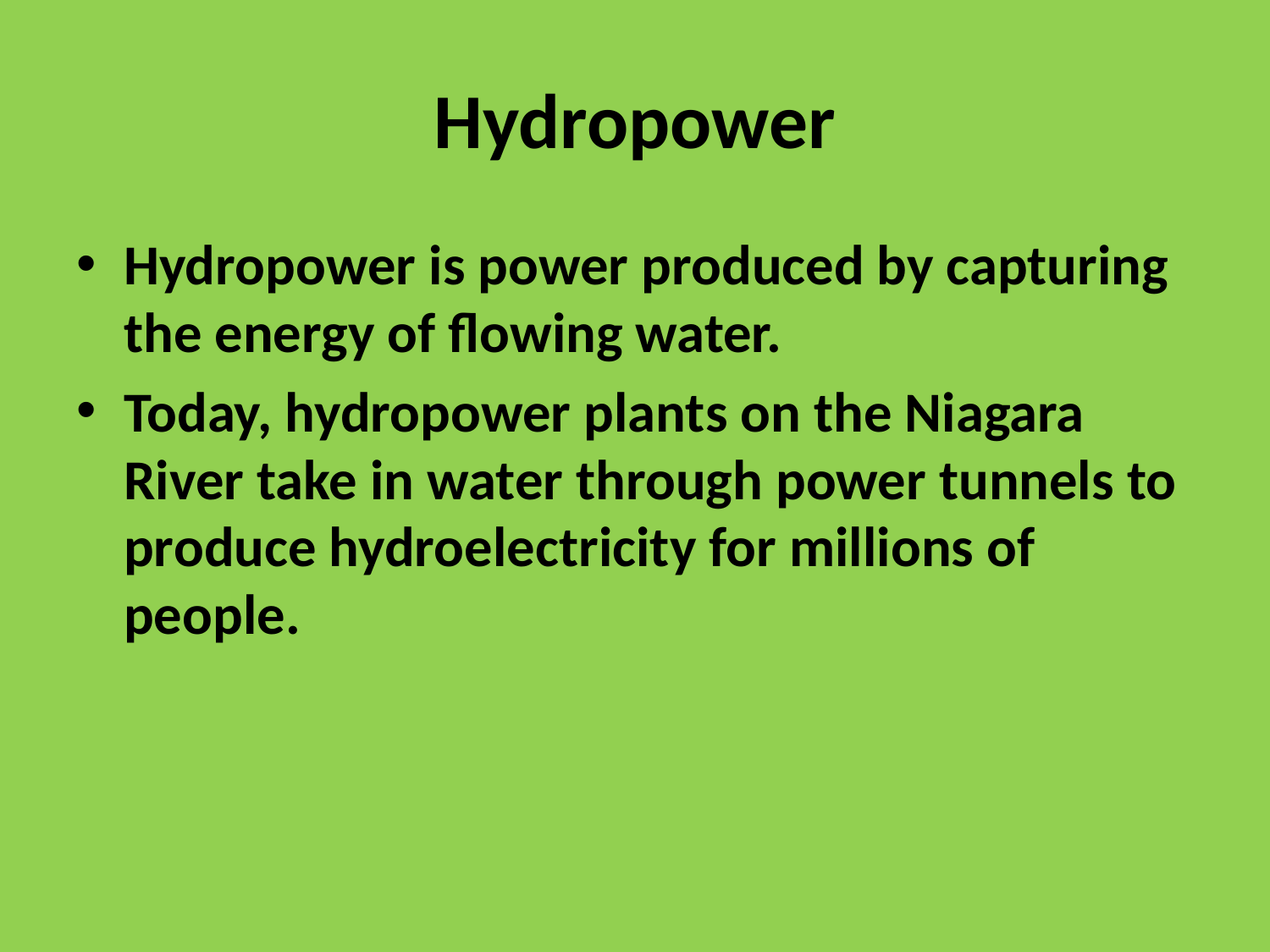

# Hydropower
Hydropower is power produced by capturing the energy of flowing water.
Today, hydropower plants on the Niagara River take in water through power tunnels to produce hydroelectricity for millions of people.